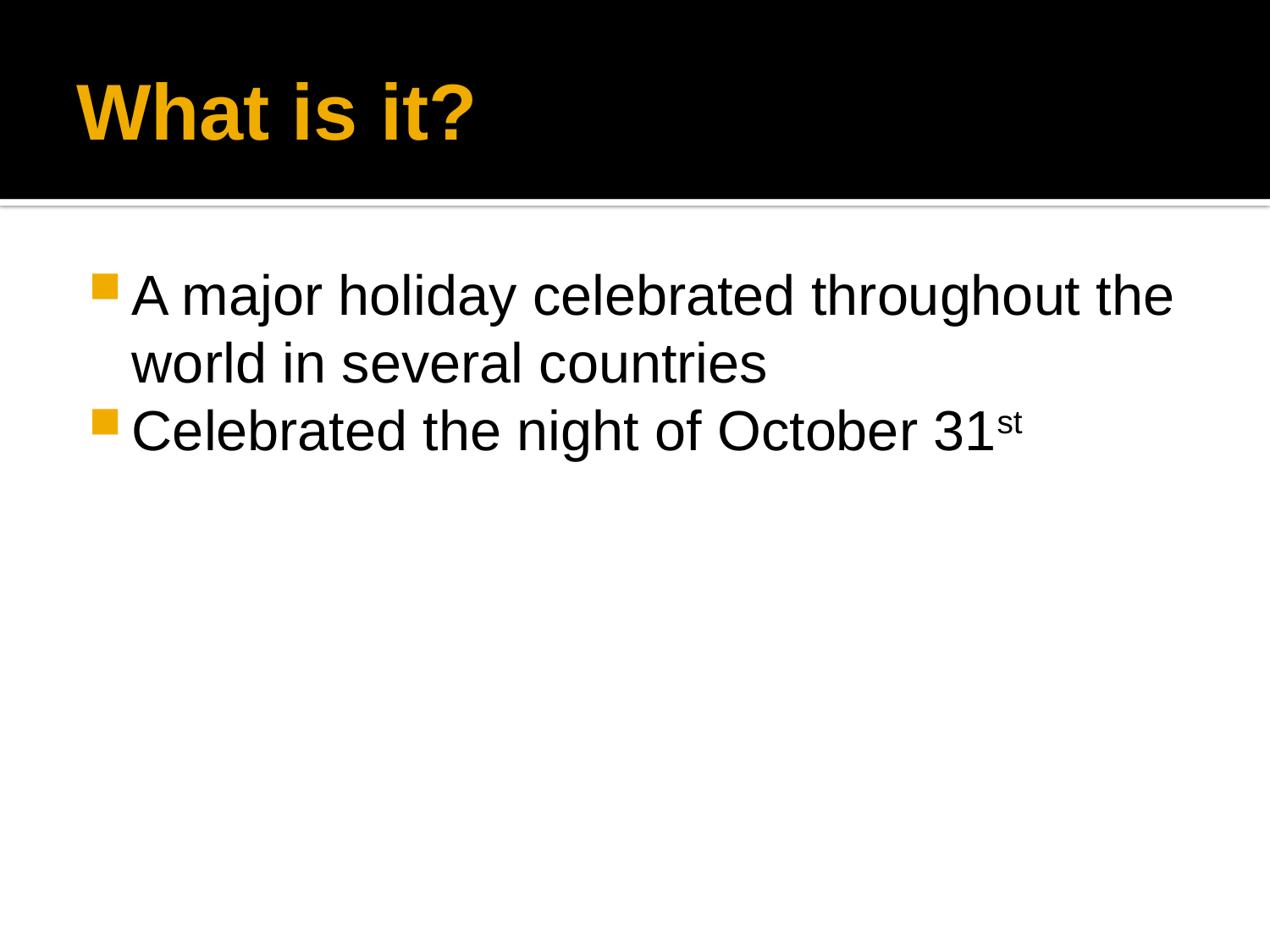

# What is it?
A major holiday celebrated throughout the world in several countries
Celebrated the night of October 31st